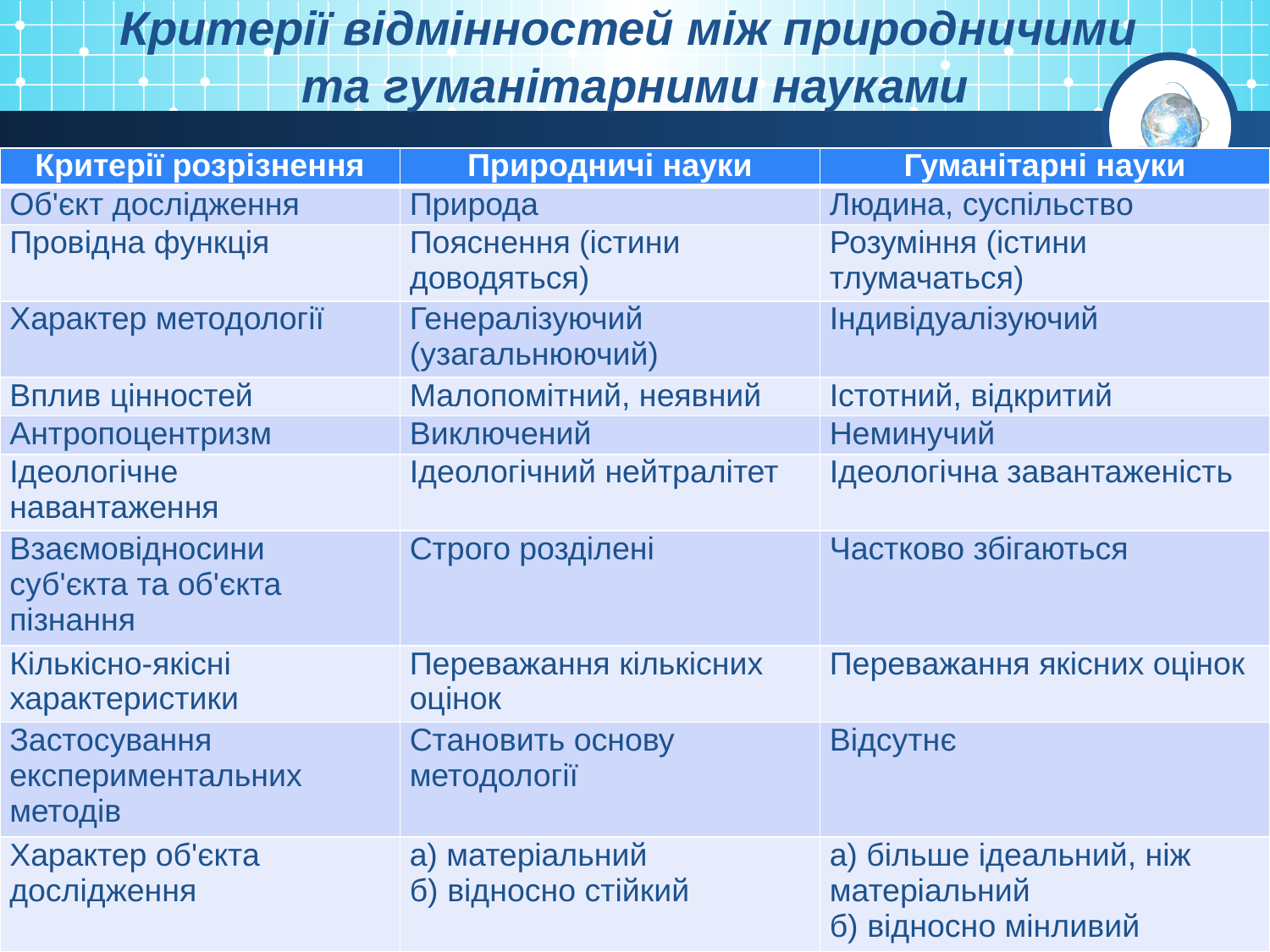

# Критерії відмінностей між природничими та гуманітарними науками
| Критерії розрізнення | Природничі науки | Гуманітарні науки |
| --- | --- | --- |
| Об'єкт дослідження | Природа | Людина, суспільство |
| Провідна функція | Пояснення (істини доводяться) | Розуміння (істини тлумачаться) |
| Характер методології | Генералізуючий (узагальнюючий) | Індивідуалізуючий |
| Вплив цінностей | Малопомітний, неявний | Істотний, відкритий |
| Антропоцентризм | Виключений | Неминучий |
| Ідеологічне навантаження | Ідеологічний нейтралітет | Ідеологічна завантаженість |
| Взаємовідносини суб'єкта та об'єкта пізнання | Строго розділені | Частково збігаються |
| Кількісно-якісні характеристики | Переважання кількісних оцінок | Переважання якісних оцінок |
| Застосування експериментальних методів | Становить основу методології | Відсутнє |
| Характер об'єкта дослідження | а) матеріальний б) відносно стійкий | а) більше ідеальний, ніж матеріальний б) відносно мінливий |